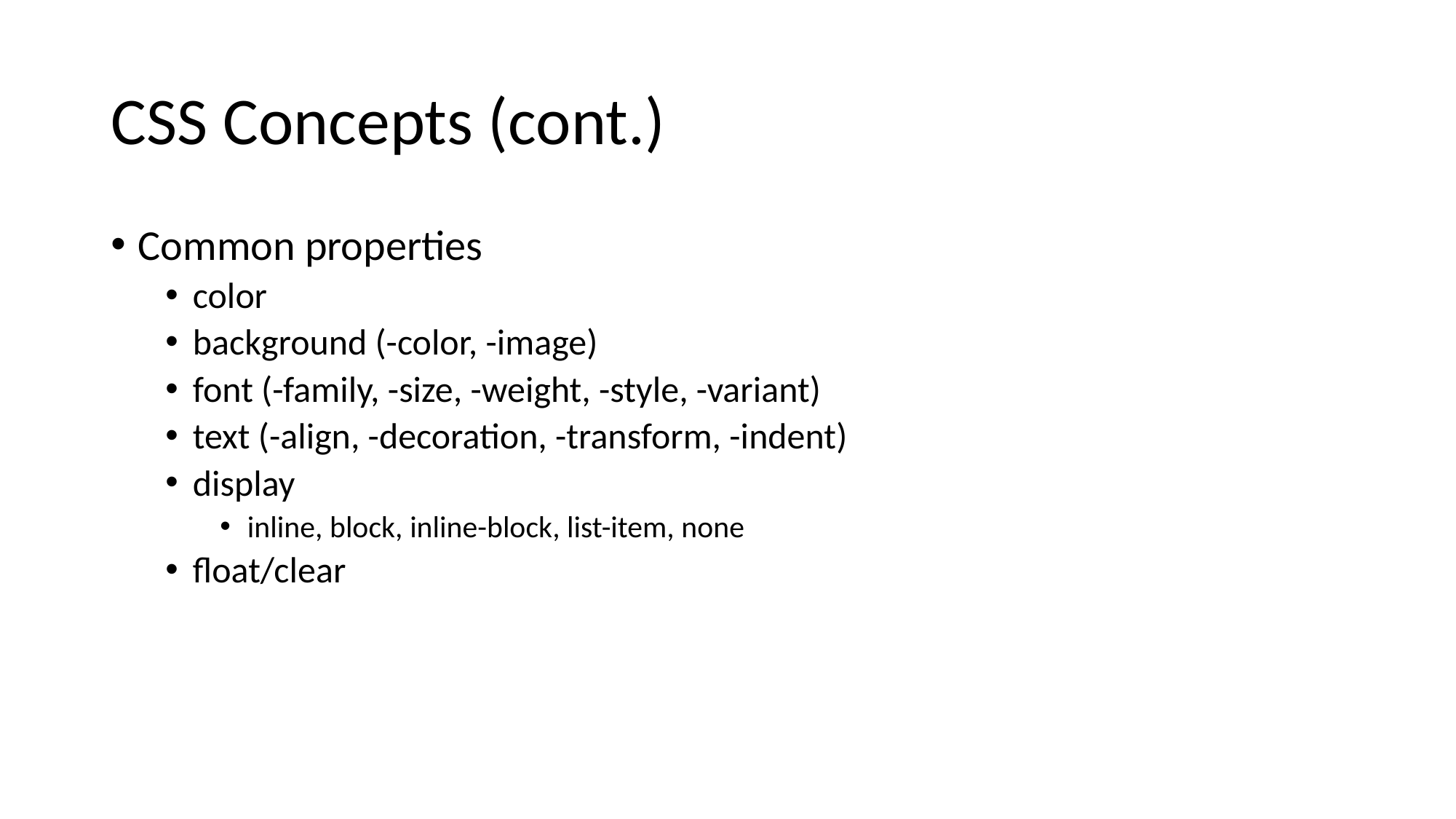

# CSS Concepts (cont.)
Common properties
color
background (-color, -image)
font (-family, -size, -weight, -style, -variant)
text (-align, -decoration, -transform, -indent)
display
inline, block, inline-block, list-item, none
float/clear